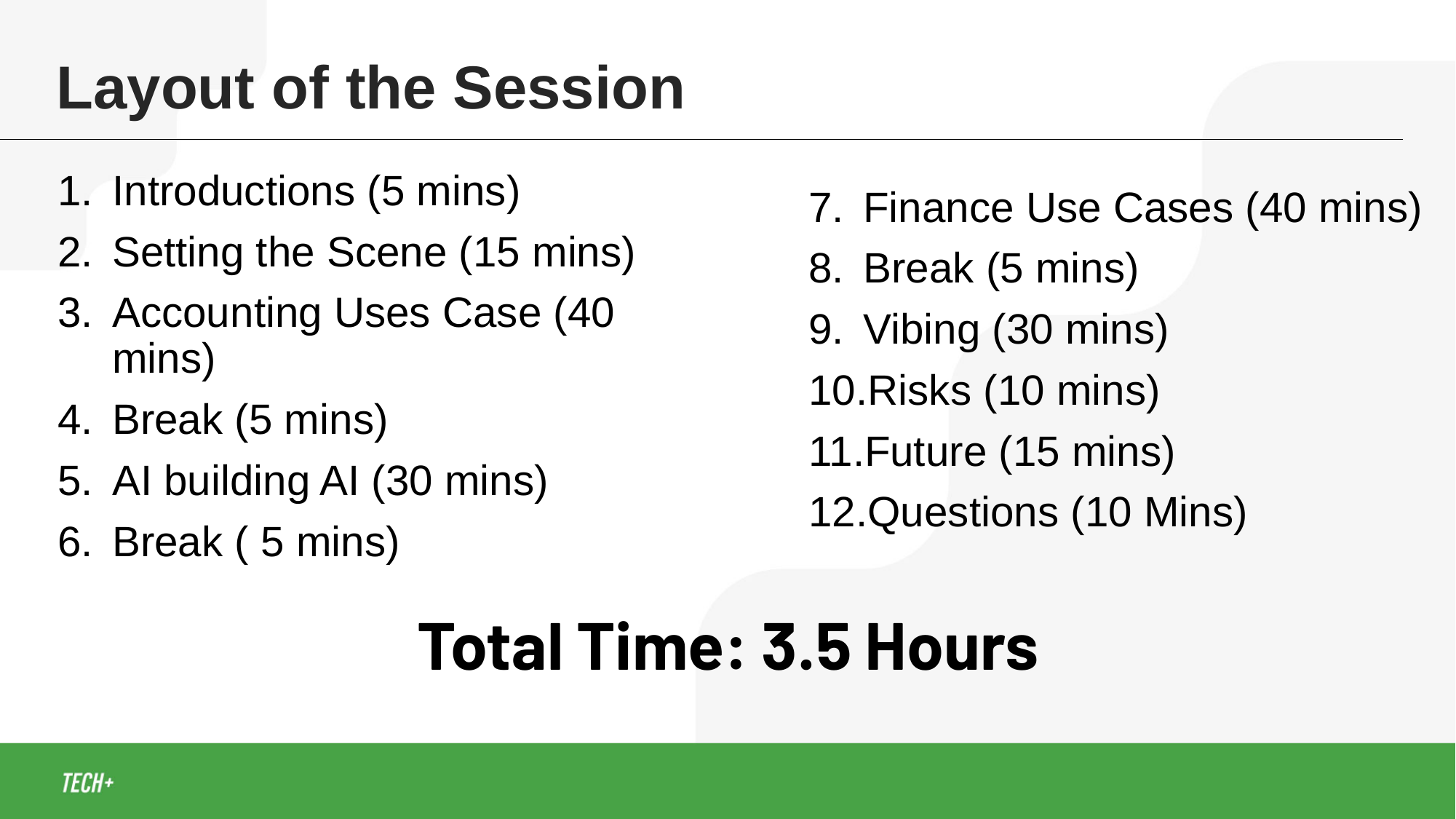

Layout of the Session
Introductions (5 mins)
Setting the Scene (15 mins)
Accounting Uses Case (40 mins)
Break (5 mins)
AI building AI (30 mins)
Break ( 5 mins)

Finance Use Cases (40 mins)
Break (5 mins)
Vibing (30 mins)
Risks (10 mins)
Future (15 mins)
Questions (10 Mins)

Total Time: 3.5 Hours